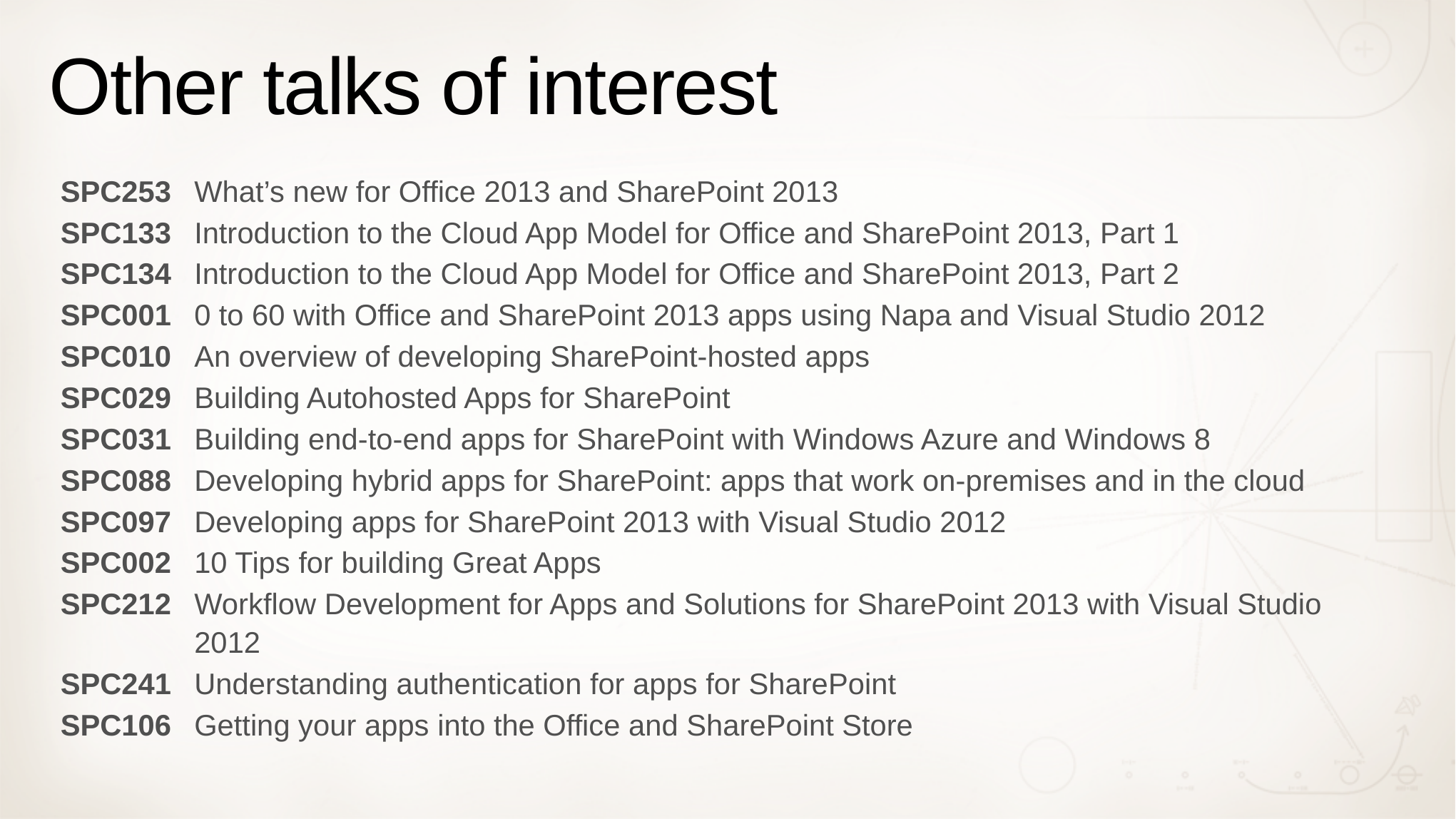

# Other talks of interest
| SPC253 | What’s new for Office 2013 and SharePoint 2013 |
| --- | --- |
| SPC133 | Introduction to the Cloud App Model for Office and SharePoint 2013, Part 1 |
| SPC134 | Introduction to the Cloud App Model for Office and SharePoint 2013, Part 2 |
| SPC001 | 0 to 60 with Office and SharePoint 2013 apps using Napa and Visual Studio 2012 |
| SPC010 | An overview of developing SharePoint-hosted apps |
| SPC029 | Building Autohosted Apps for SharePoint |
| SPC031 | Building end-to-end apps for SharePoint with Windows Azure and Windows 8 |
| SPC088 | Developing hybrid apps for SharePoint: apps that work on-premises and in the cloud |
| SPC097 | Developing apps for SharePoint 2013 with Visual Studio 2012 |
| SPC002 | 10 Tips for building Great Apps |
| SPC212 | Workflow Development for Apps and Solutions for SharePoint 2013 with Visual Studio 2012 |
| SPC241 | Understanding authentication for apps for SharePoint |
| SPC106 | Getting your apps into the Office and SharePoint Store |